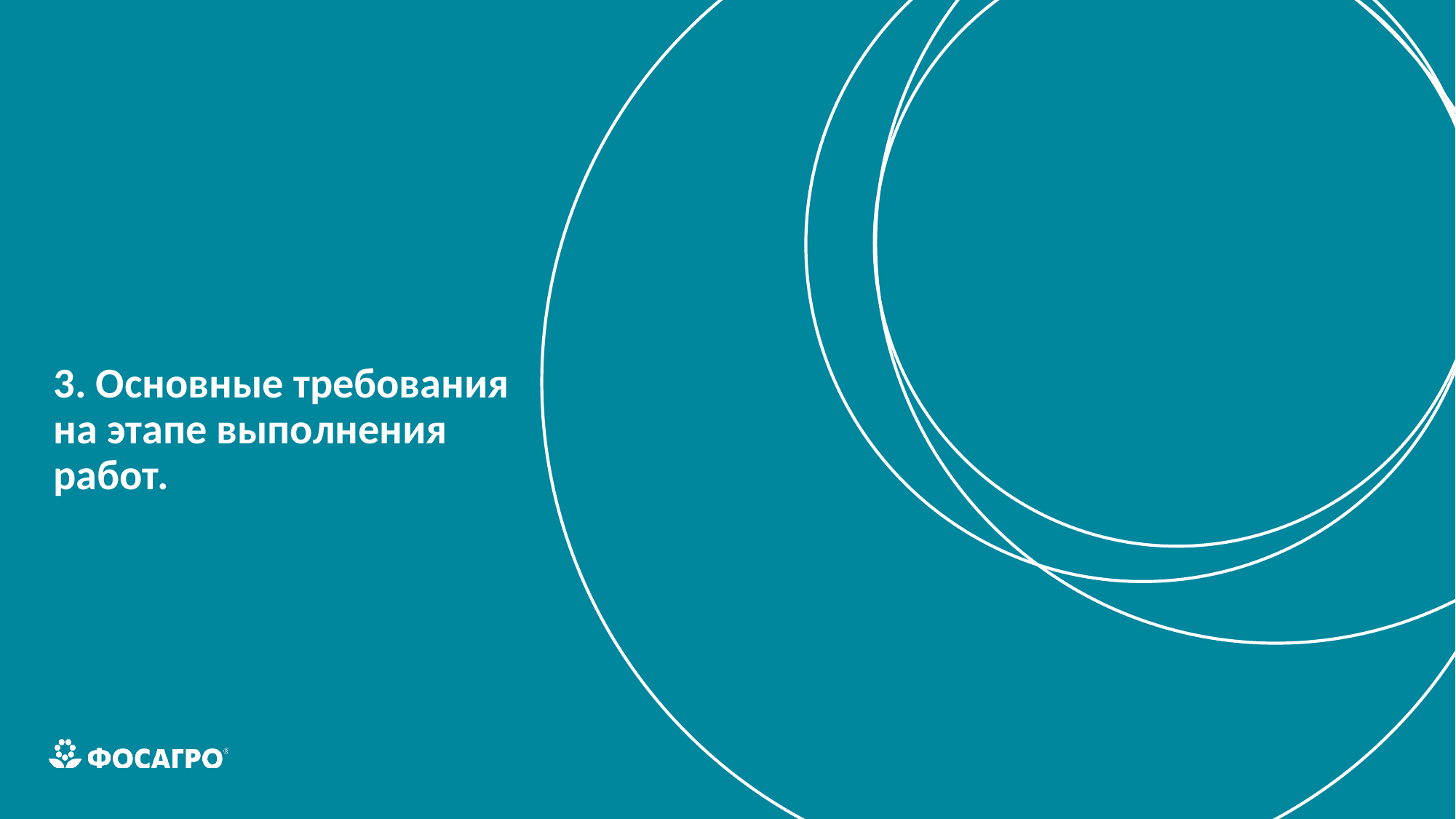

3. Основные требования на этапе выполнения работ.